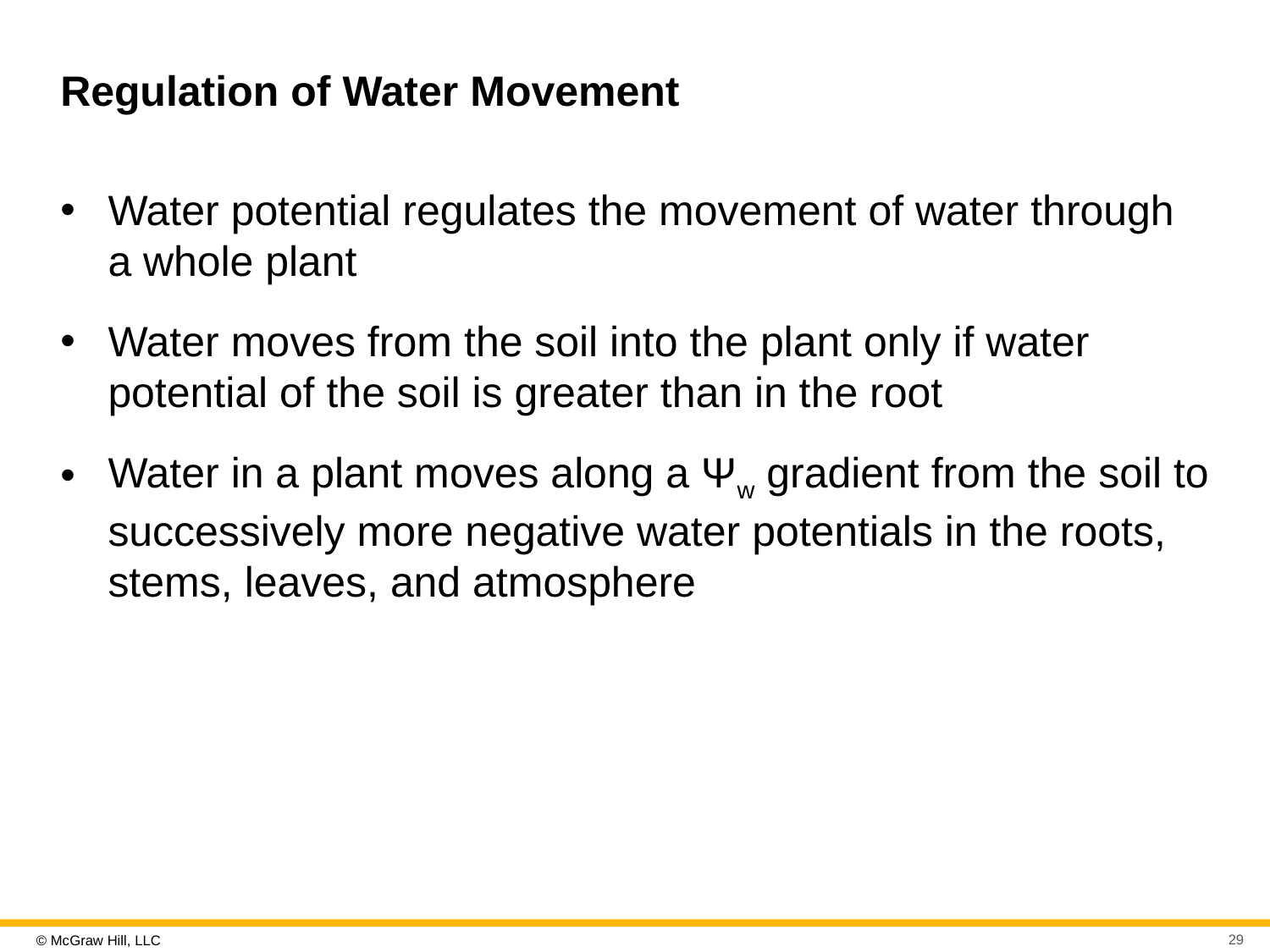

# Regulation of Water Movement
Water potential regulates the movement of water through a whole plant
Water moves from the soil into the plant only if water potential of the soil is greater than in the root
Water in a plant moves along a Ψw gradient from the soil to successively more negative water potentials in the roots, stems, leaves, and atmosphere
29